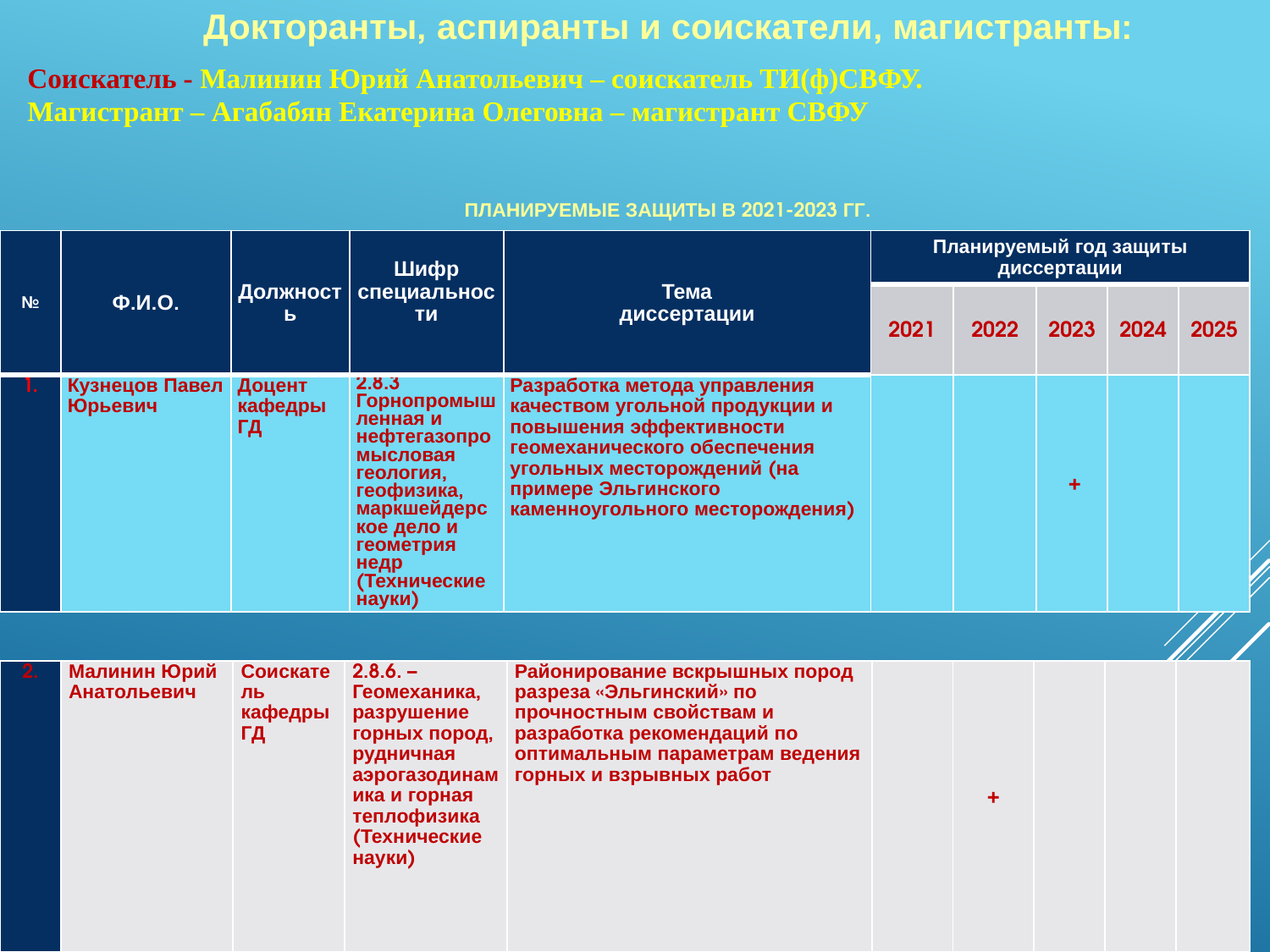

Докторанты, аспиранты и соискатели, магистранты:
Соискатель - Малинин Юрий Анатольевич – соискатель ТИ(ф)СВФУ.
Магистрант – Агабабян Екатерина Олеговна – магистрант СВФУ
# Планируемые защиты в 2021-2023 гг.
| № | Ф.И.О. | Должность | Шифр специальности | Тема диссертации | Планируемый год защиты диссертации |  |  |  |  |
| --- | --- | --- | --- | --- | --- | --- | --- | --- | --- |
|  |  |  |  |  | 2021 | 2022 | 2023 | 2024 | 2025 |
| 1. | Кузнецов Павел Юрьевич | Доцент кафедры ГД | 2.8.3 Горнопромышленная и нефтегазопромысловая геология, геофизика, маркшейдерское дело и геометрия недр (Технические науки) | Разработка метода управления качеством угольной продукции и повышения эффективности геомеханического обеспечения угольных месторождений (на примере Эльгинского каменноугольного месторождения) |  |  | + |  |  |

| 2. | Малинин Юрий Анатольевич | Соискатель кафедры ГД | 2.8.6. – Геомеханика, разрушение горных пород, рудничная аэрогазодинамика и горная теплофизика (Технические науки) | Районирование вскрышных пород разреза «Эльгинский» по прочностным свойствам и разработка рекомендаций по оптимальным параметрам ведения горных и взрывных работ |  | + |  |  |  |
| --- | --- | --- | --- | --- | --- | --- | --- | --- | --- |